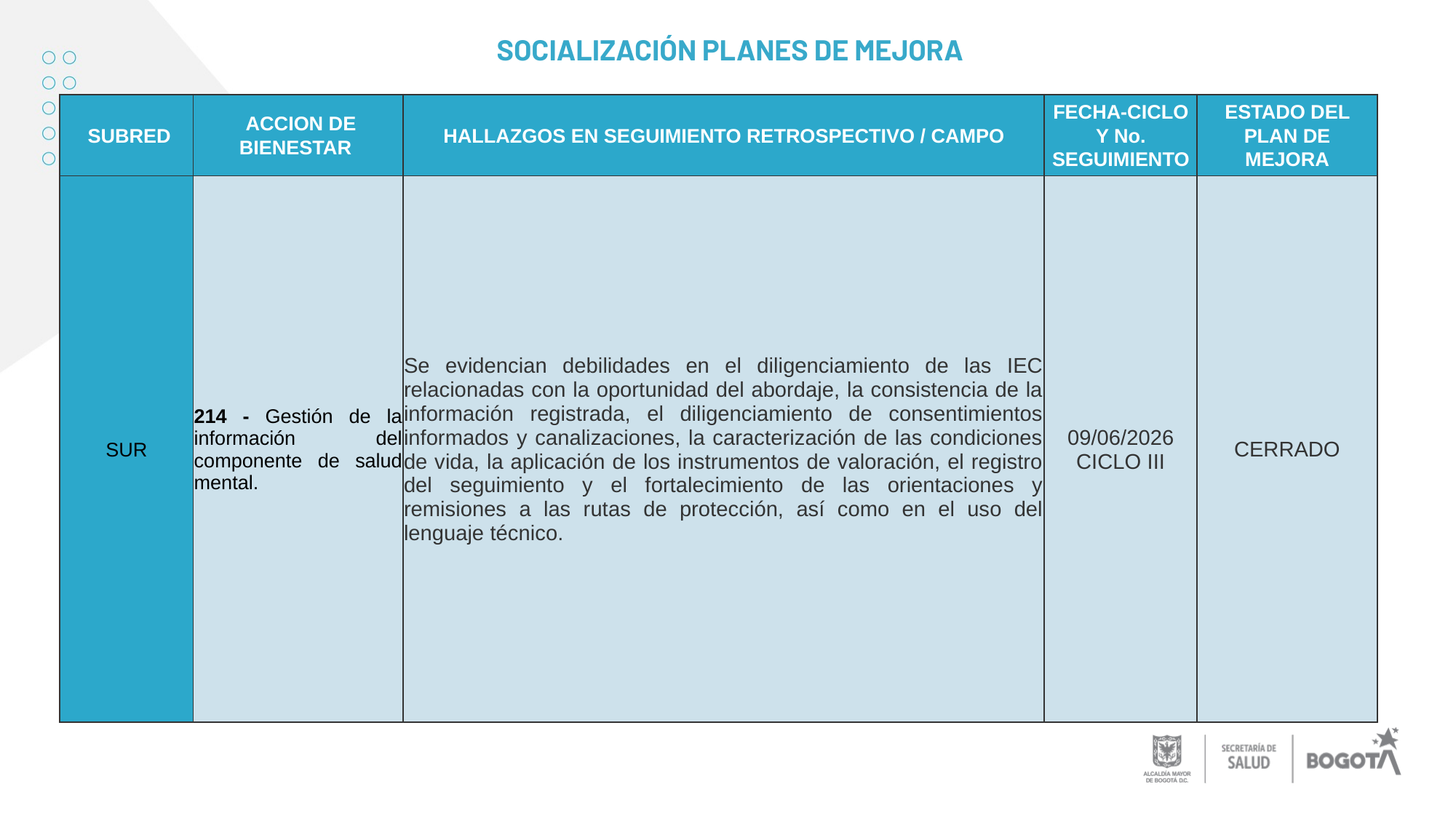

# SOCIALIZACIÓN PLANES DE MEJORA
| SUBRED | ACCION DE BIENESTAR | HALLAZGOS EN SEGUIMIENTO RETROSPECTIVO / CAMPO | FECHA-CICLO Y No. SEGUIMIENTO | ESTADO DEL PLAN DE MEJORA |
| --- | --- | --- | --- | --- |
| SUR | 214 - Gestión de la información del componente de salud mental. | Se evidencian debilidades en el diligenciamiento de las IEC relacionadas con la oportunidad del abordaje, la consistencia de la información registrada, el diligenciamiento de consentimientos informados y canalizaciones, la caracterización de las condiciones de vida, la aplicación de los instrumentos de valoración, el registro del seguimiento y el fortalecimiento de las orientaciones y remisiones a las rutas de protección, así como en el uso del lenguaje técnico. | 09/06/2026 CICLO III | CERRADO |